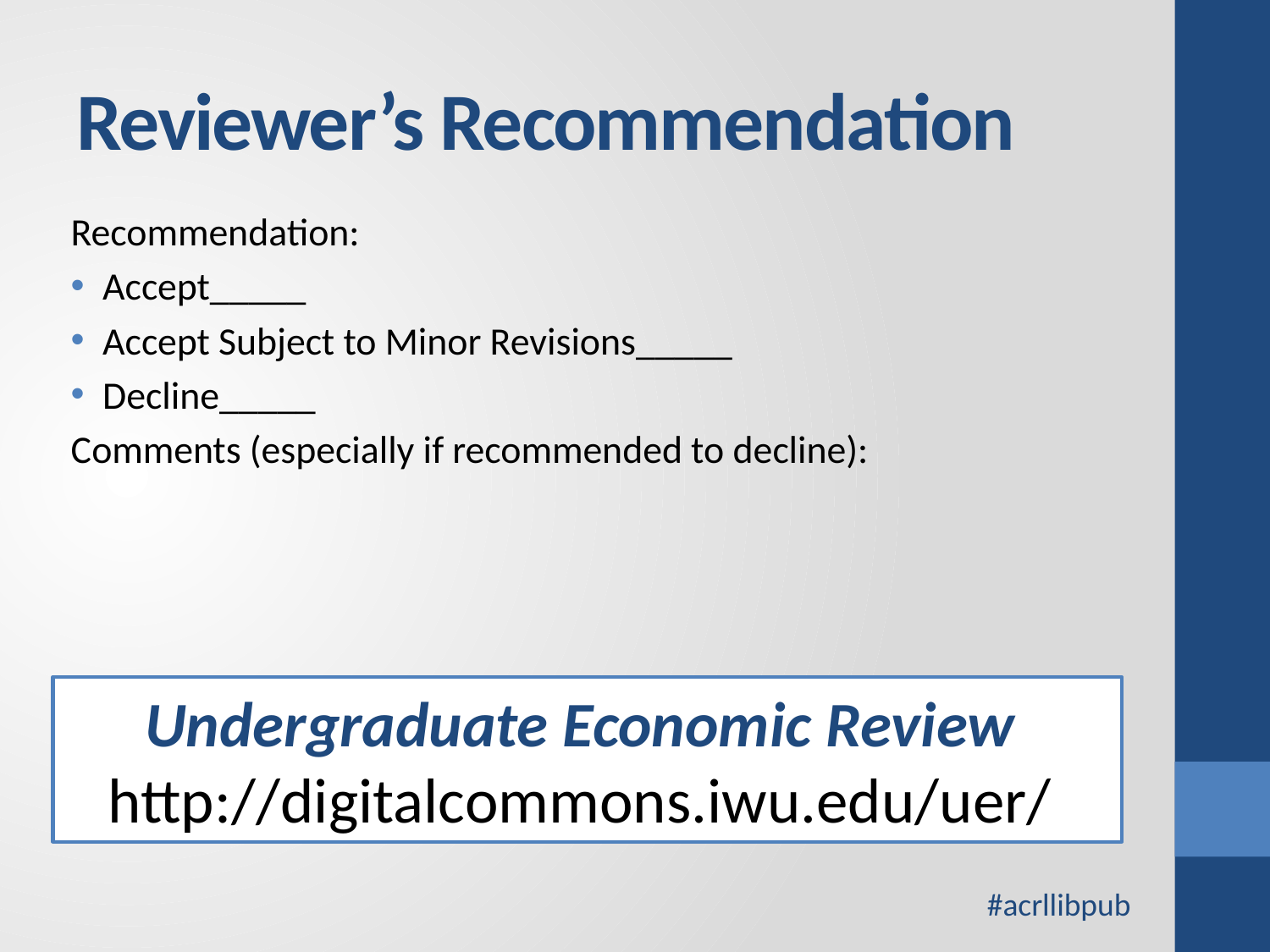

# Reviewer’s Recommendation
Recommendation:
Accept_____
Accept Subject to Minor Revisions_____
Decline_____
Comments (especially if recommended to decline):
Undergraduate Economic Review
http://digitalcommons.iwu.edu/uer/
#acrllibpub